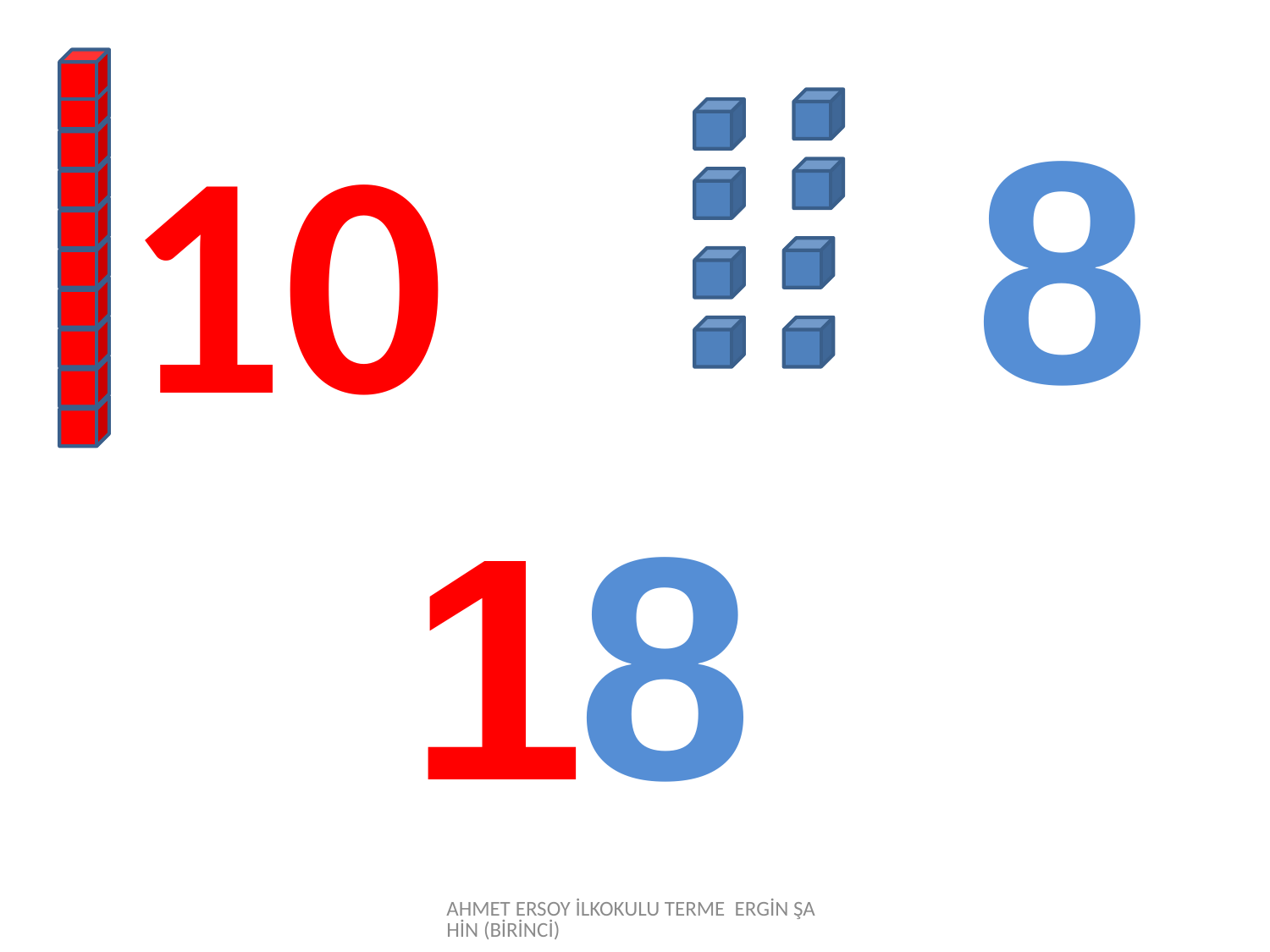

8
10

8
1
AHMET ERSOY İLKOKULU TERME  ERGİN ŞAHİN (BİRİNCİ)